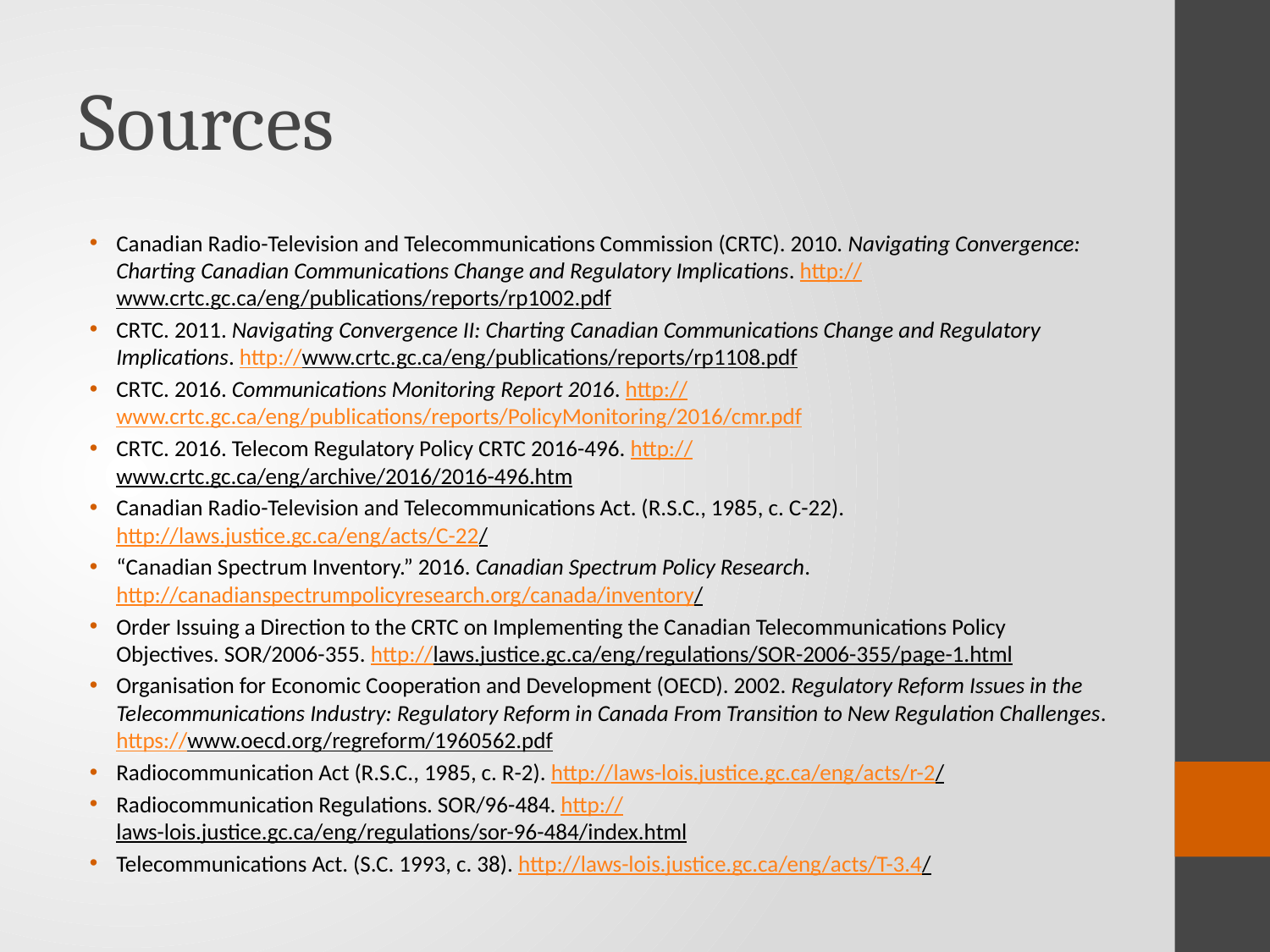

# Sources
Canadian Radio-Television and Telecommunications Commission (CRTC). 2010. Navigating Convergence: Charting Canadian Communications Change and Regulatory Implications. http://www.crtc.gc.ca/eng/publications/reports/rp1002.pdf
CRTC. 2011. Navigating Convergence II: Charting Canadian Communications Change and Regulatory Implications. http://www.crtc.gc.ca/eng/publications/reports/rp1108.pdf
CRTC. 2016. Communications Monitoring Report 2016. http://www.crtc.gc.ca/eng/publications/reports/PolicyMonitoring/2016/cmr.pdf
CRTC. 2016. Telecom Regulatory Policy CRTC 2016-496. http://www.crtc.gc.ca/eng/archive/2016/2016-496.htm
Canadian Radio-Television and Telecommunications Act. (R.S.C., 1985, c. C-22). http://laws.justice.gc.ca/eng/acts/C-22/
“Canadian Spectrum Inventory.” 2016. Canadian Spectrum Policy Research. http://canadianspectrumpolicyresearch.org/canada/inventory/
Order Issuing a Direction to the CRTC on Implementing the Canadian Telecommunications Policy Objectives. SOR/2006-355. http://laws.justice.gc.ca/eng/regulations/SOR-2006-355/page-1.html
Organisation for Economic Cooperation and Development (OECD). 2002. Regulatory Reform Issues in the Telecommunications Industry: Regulatory Reform in Canada From Transition to New Regulation Challenges. https://www.oecd.org/regreform/1960562.pdf
Radiocommunication Act (R.S.C., 1985, c. R-2). http://laws-lois.justice.gc.ca/eng/acts/r-2/
Radiocommunication Regulations. SOR/96-484. http://laws-lois.justice.gc.ca/eng/regulations/sor-96-484/index.html
Telecommunications Act. (S.C. 1993, c. 38). http://laws-lois.justice.gc.ca/eng/acts/T-3.4/